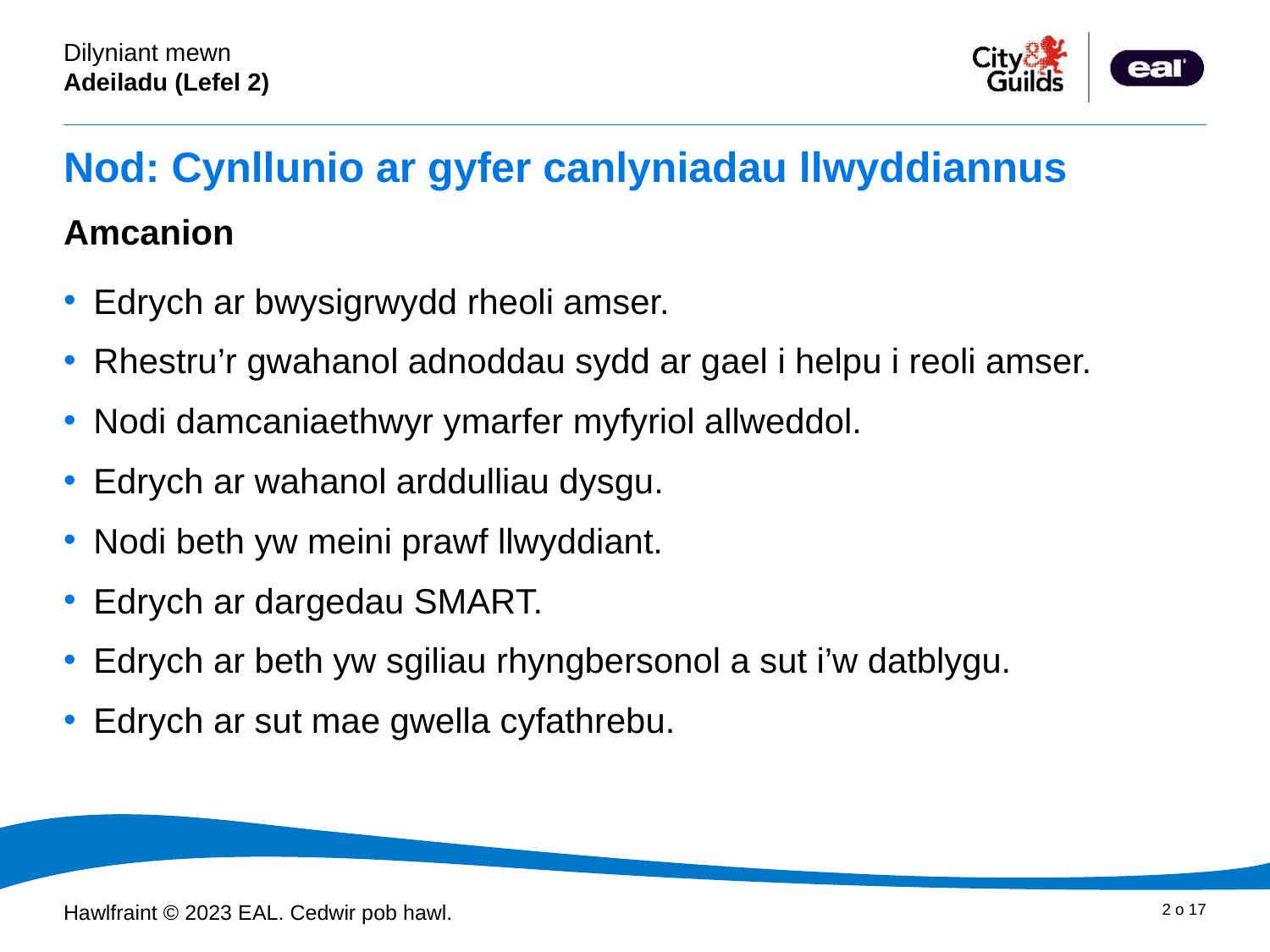

# Nod: Cynllunio ar gyfer canlyniadau llwyddiannus
Amcanion
Edrych ar bwysigrwydd rheoli amser.
Rhestru’r gwahanol adnoddau sydd ar gael i helpu i reoli amser.
Nodi damcaniaethwyr ymarfer myfyriol allweddol.
Edrych ar wahanol arddulliau dysgu.
Nodi beth yw meini prawf llwyddiant.
Edrych ar dargedau SMART.
Edrych ar beth yw sgiliau rhyngbersonol a sut i’w datblygu.
Edrych ar sut mae gwella cyfathrebu.